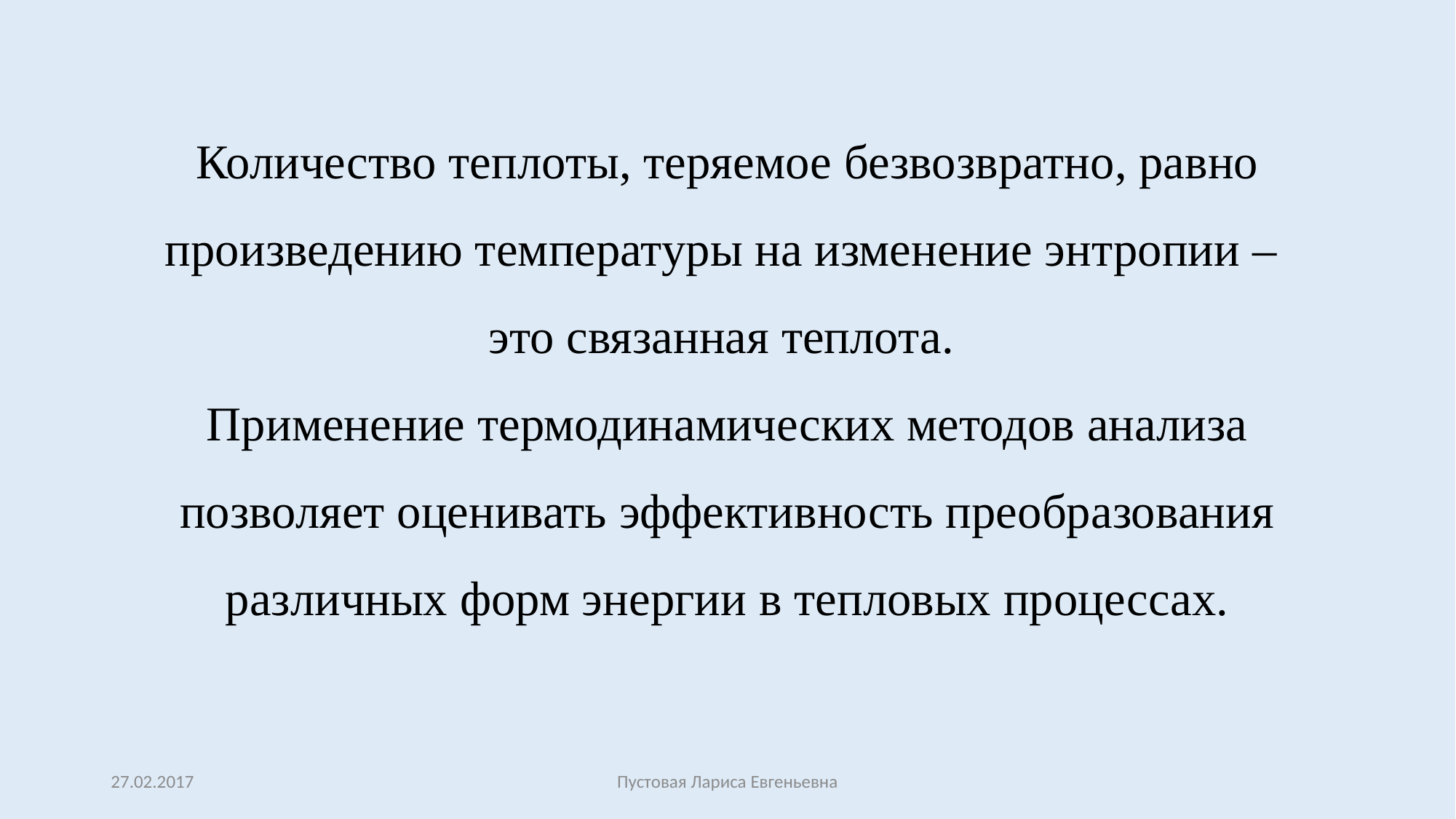

# Количество теплоты, теряемое безвозвратно, равно произведению температуры на изменение энтропии – это связанная теплота. Применение термодинамических методов анализа позволяет оценивать эффективность преобразования различных форм энергии в тепловых процессах.
27.02.2017
Пустовая Лариса Евгеньевна